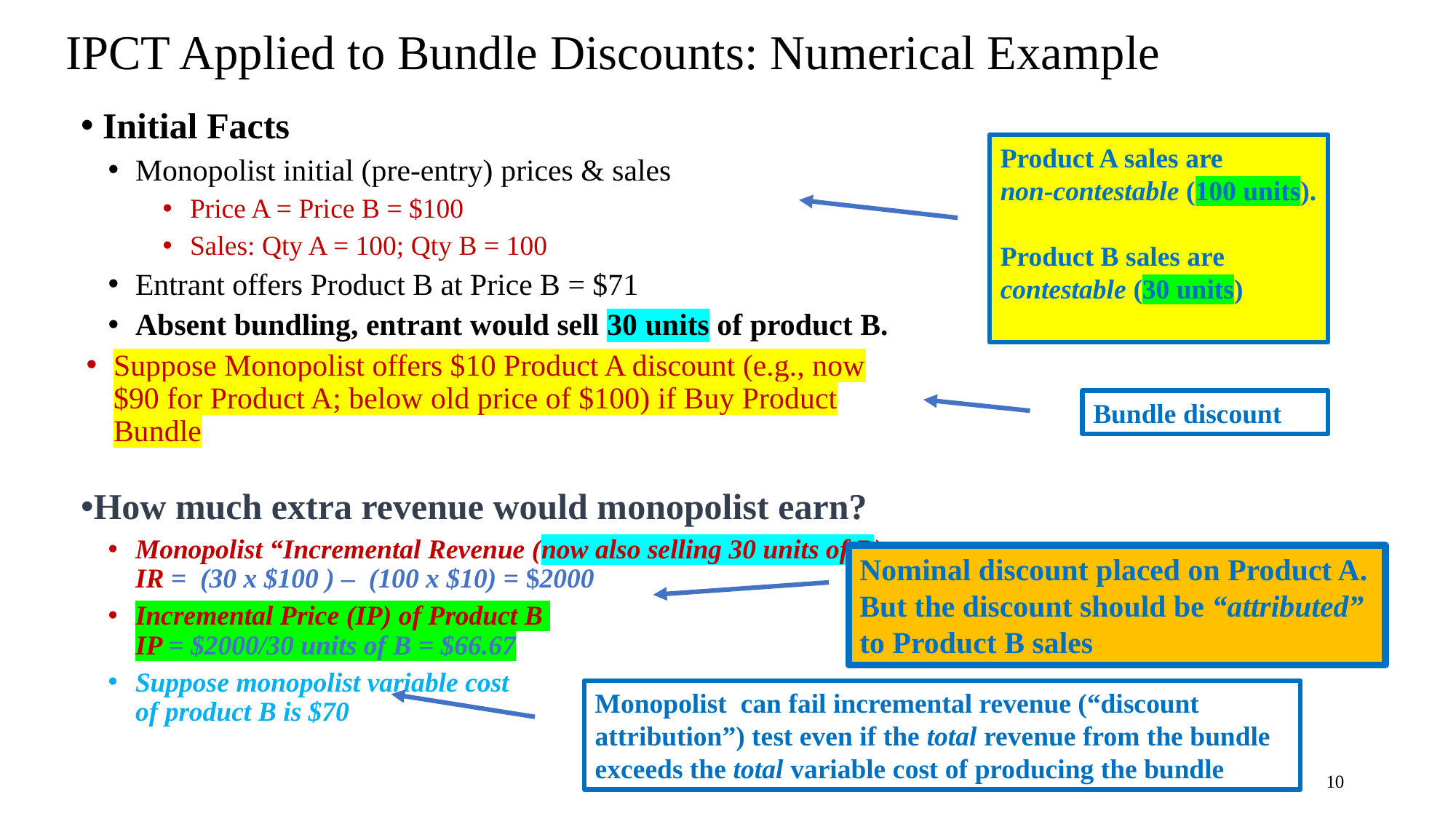

# IPCT Applied to Bundle Discounts: Numerical Example
Initial Facts
Monopolist initial (pre-entry) prices & sales
Price A = Price B = $100
Sales: Qty A = 100; Qty B = 100
Entrant offers Product B at Price B = $71
Absent bundling, entrant would sell 30 units of product B.
Suppose Monopolist offers $10 Product A discount (e.g., now $90 for Product A; below old price of $100) if Buy Product Bundle
How much extra revenue would monopolist earn?
Monopolist “Incremental Revenue (now also selling 30 units of B)
IR =  (30 x $100 ) –  (100 x $10) = $2000
Incremental Price (IP) of Product B
IP = $2000/30 units of B = $66.67
Suppose monopolist variable cost
of product B is $70
Product A sales are
non-contestable (100 units).

Product B sales are
contestable (30 units)

Bundle discount
Nominal discount placed on Product A. But the discount should be “attributed” to Product B sales
Monopolist  can fail incremental revenue (“discount attribution”) test even if the total revenue from the bundle exceeds the total variable cost of producing the bundle
10